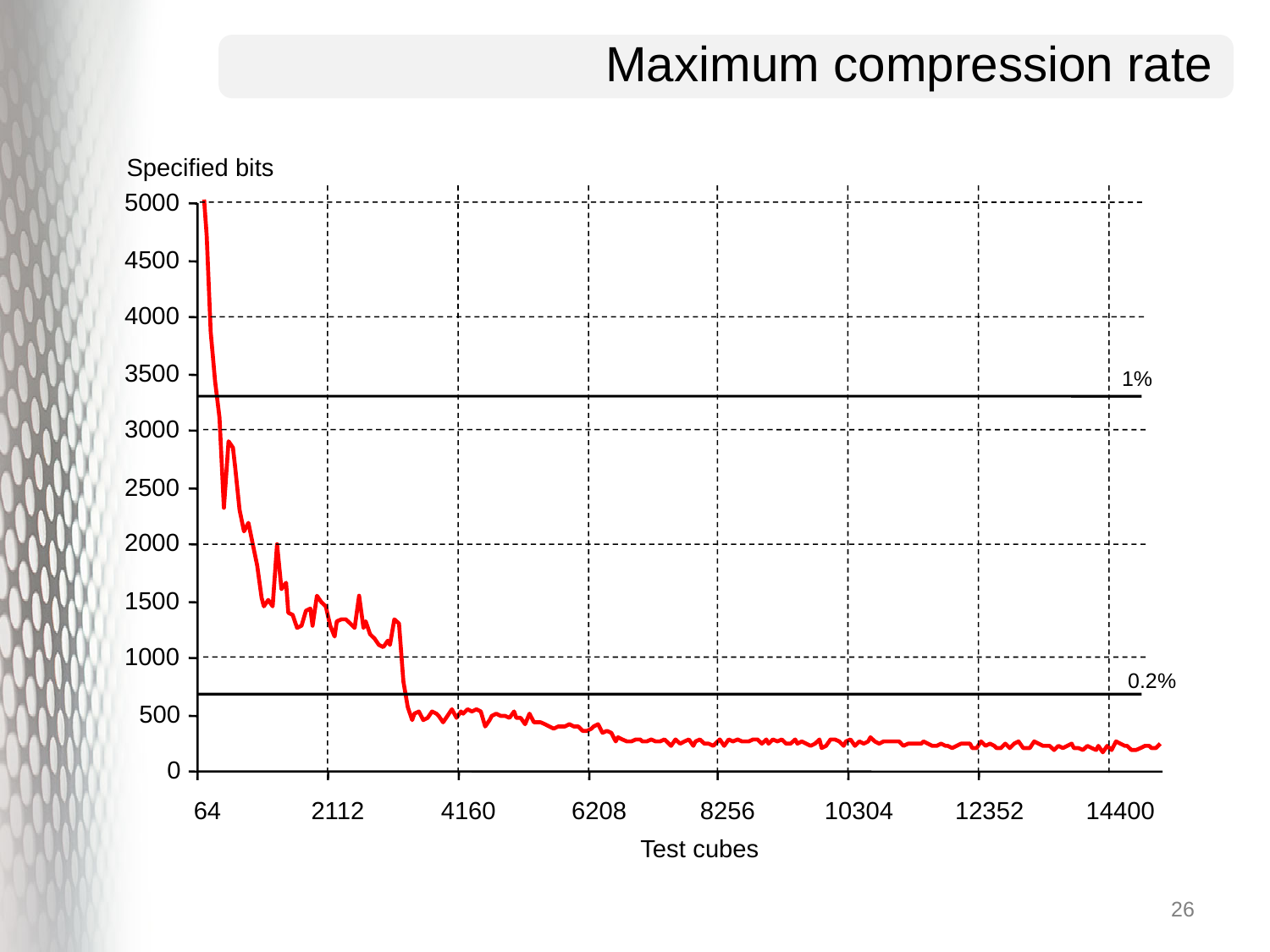

# Maximum compression rate
Specified bits
5000

4500

4000

3500
1%

3000

2500

2000

1500

1000

0.2%

500

0

64
2112
4160
6208
8256
10304
12352
14400
Test cubes